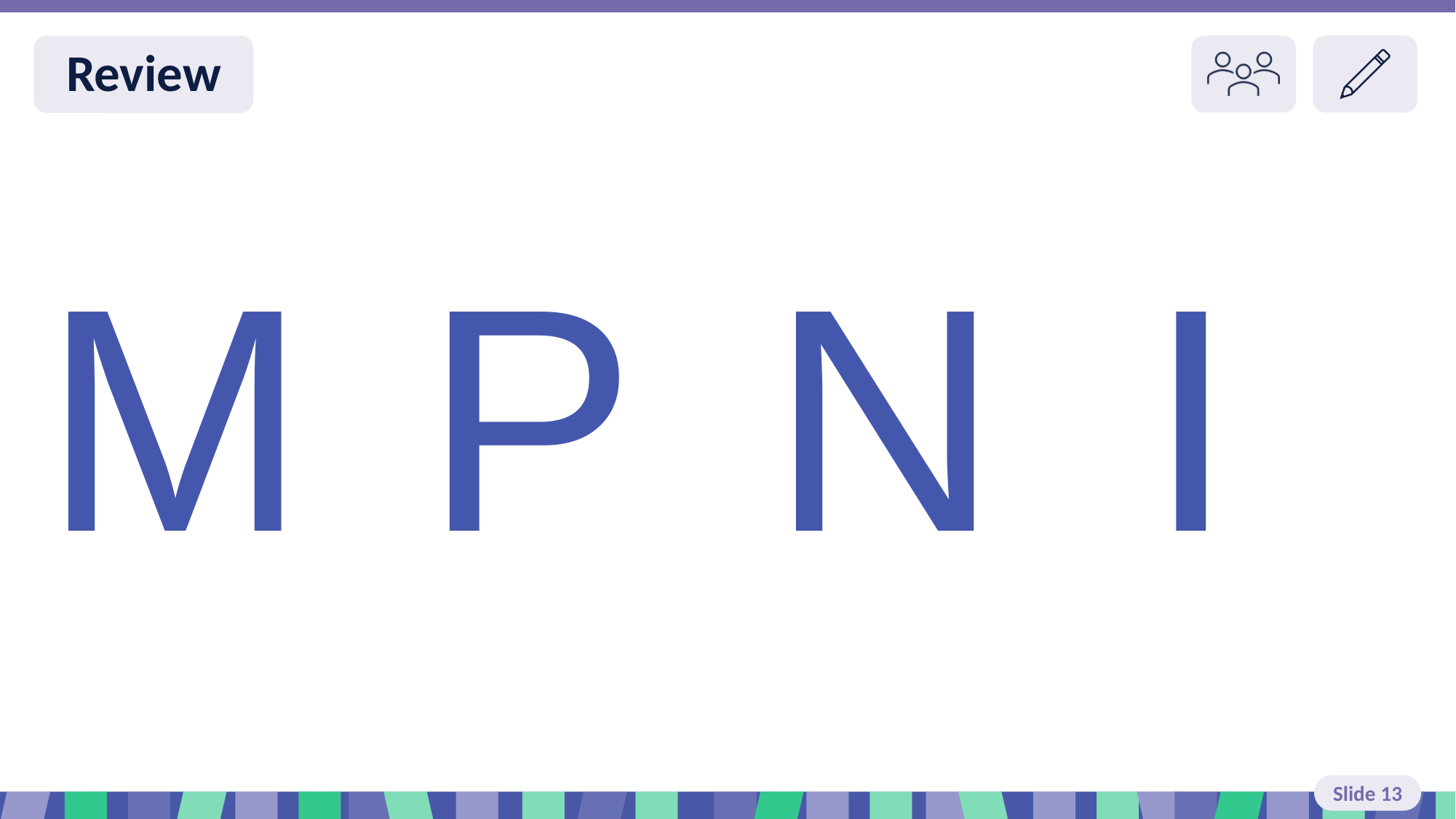

# Slide 13 Review
P
I
M
N